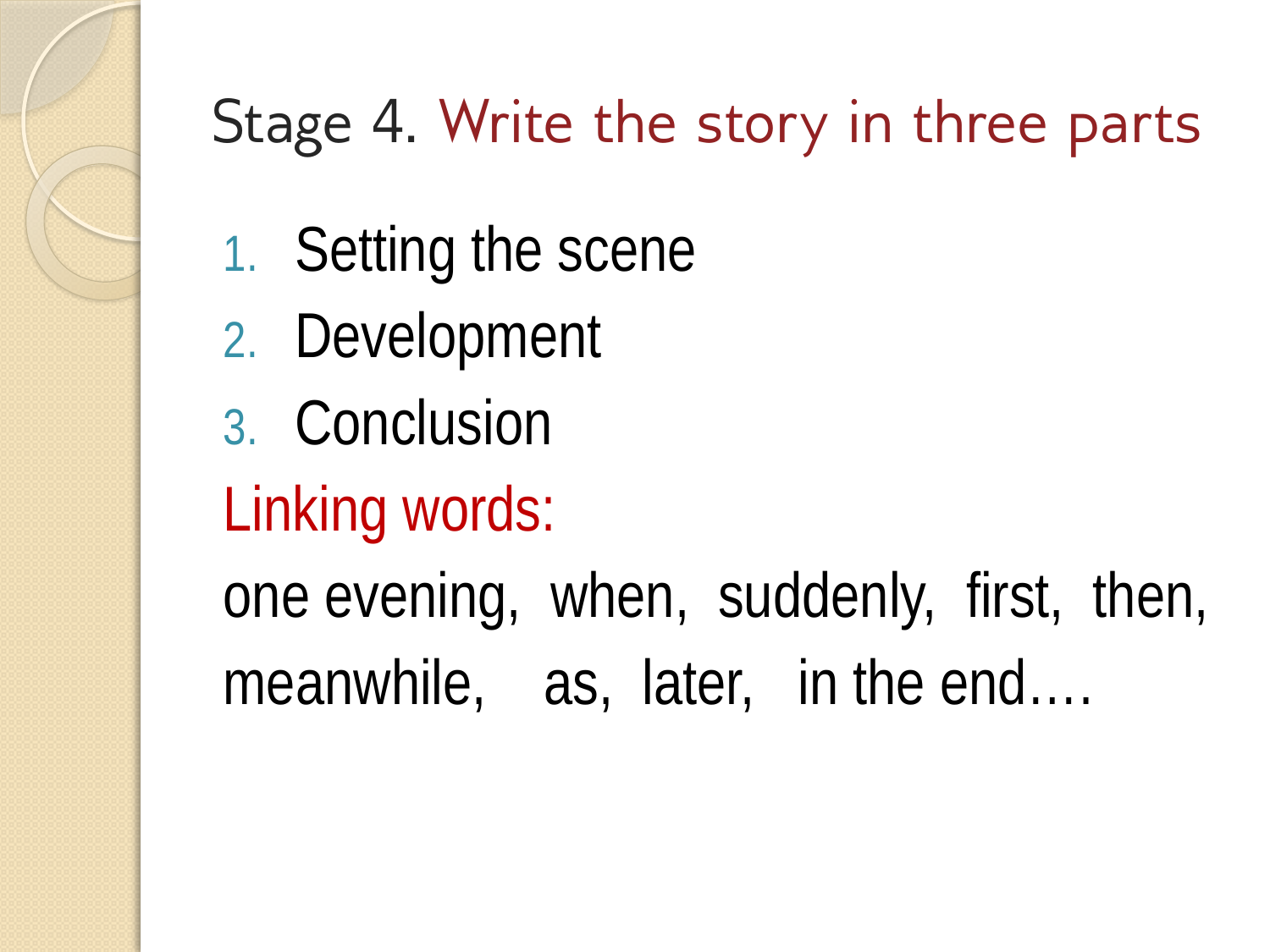

# Stage 4. Write the story in three parts
Setting the scene
Development
Conclusion
Linking words:
one evening,  when,  suddenly,  first,  then,
meanwhile,    as,  later,   in the end….